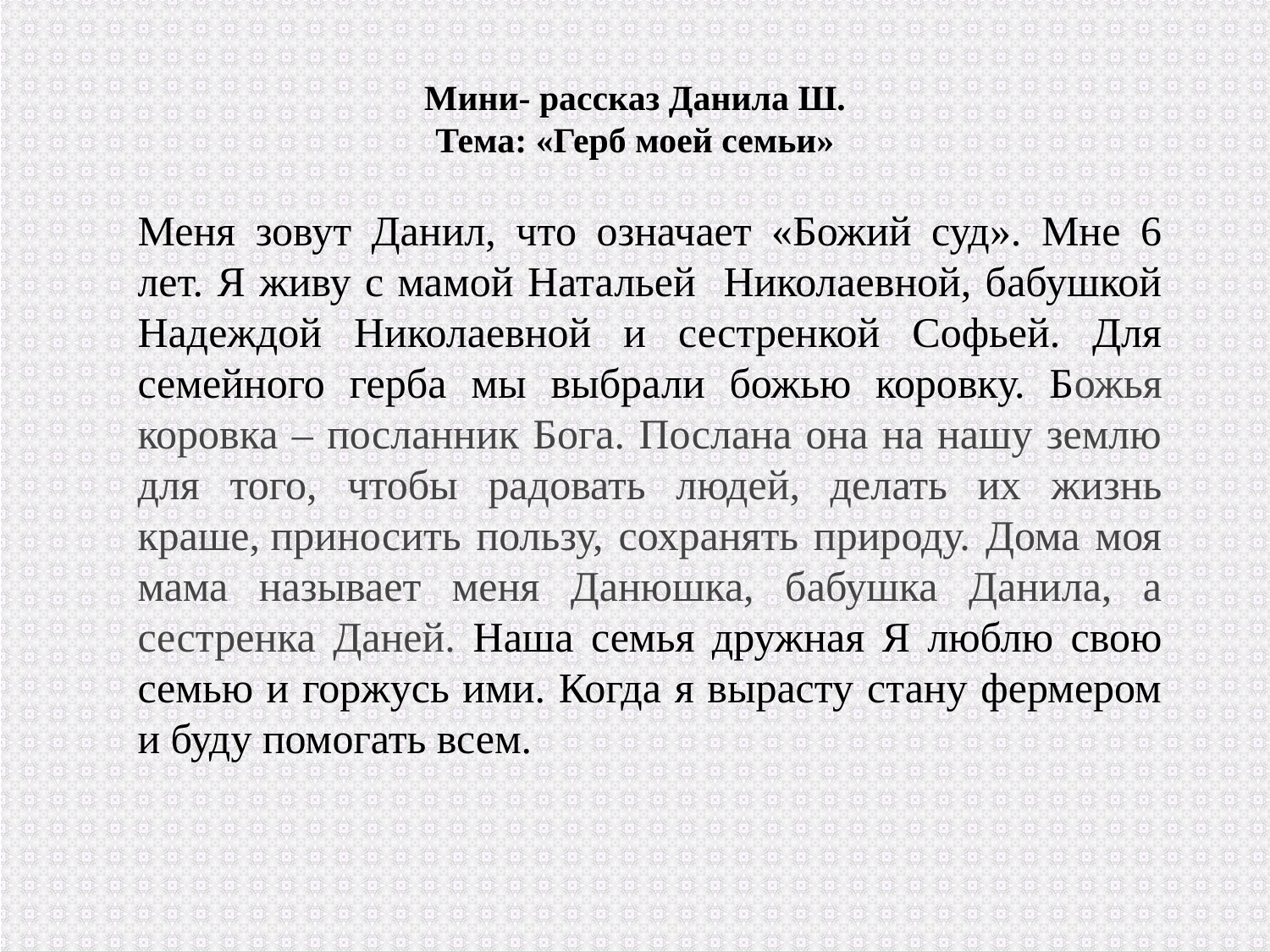

# Мини- рассказ Данила Ш. Тема: «Герб моей семьи»
Меня зовут Данил, что означает «Божий суд». Мне 6 лет. Я живу с мамой Натальей  Николаевной, бабушкой Надеждой Николаевной и сестренкой Софьей. Для семейного герба мы выбрали божью коровку. Божья коровка – посланник Бога. Послана она на нашу землю для того, чтобы радовать людей, делать их жизнь краше, приносить пользу, сохранять природу. Дома моя мама называет меня Данюшка, бабушка Данила, а сестренка Даней. Наша семья дружная Я люблю свою семью и горжусь ими. Когда я вырасту стану фермером и буду помогать всем.